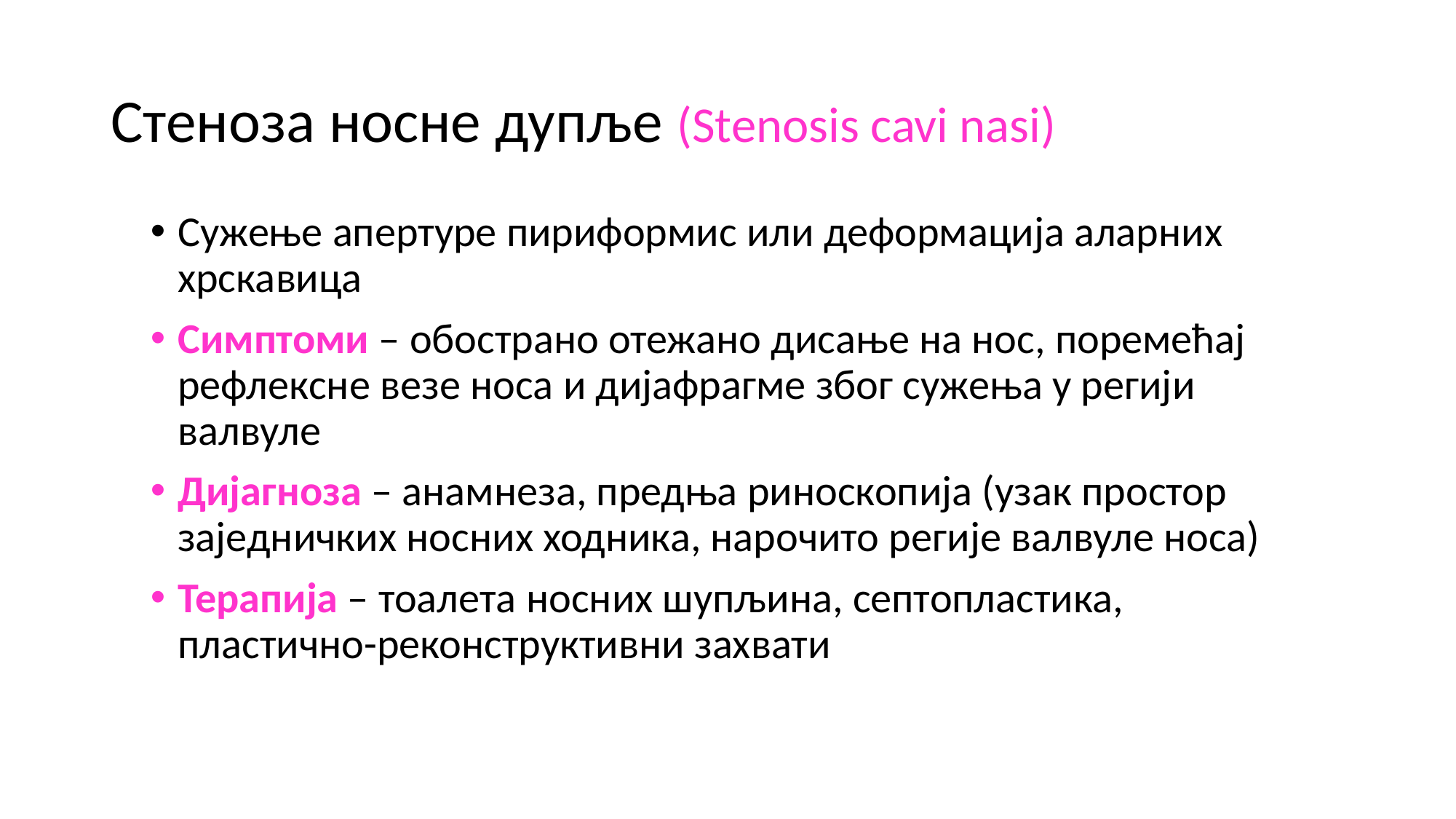

# Стеноза носне дупље (Stenosis cavi nasi)
Сужење апертуре пириформис или деформација аларних хрскавица
Симптоми – обострано отежано дисање на нос, поремећај рефлексне везе носа и дијафрагме због сужења у регији валвуле
Дијагноза – анамнеза, предња риноскопија (узак простор заједничких носних ходника, нарочито регије валвуле носа)
Терапија – тоалета носних шупљина, септопластика, пластично-реконструктивни захвати